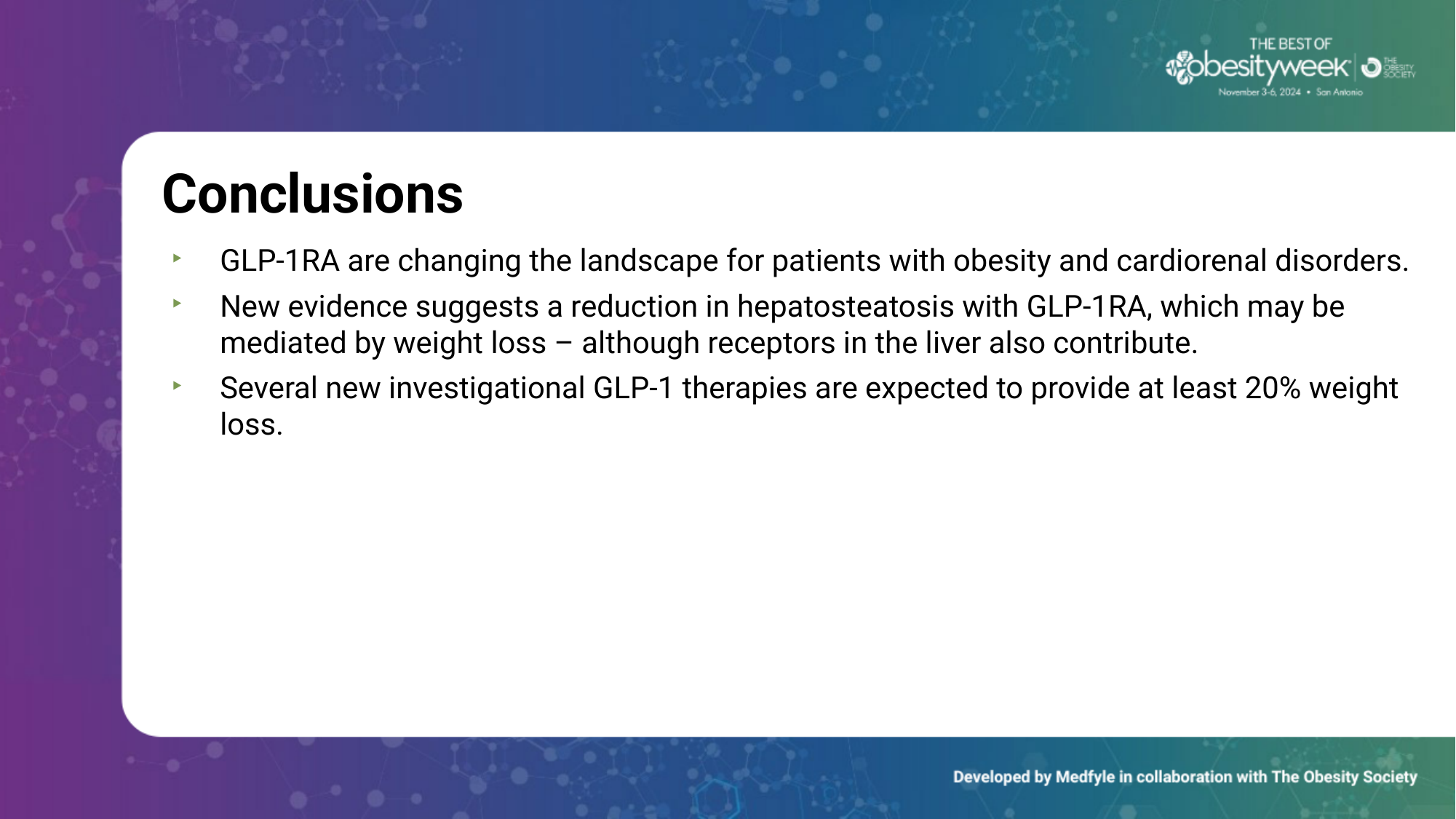

# Conclusions
GLP-1RA are changing the landscape for patients with obesity and cardiorenal disorders.
New evidence suggests a reduction in hepatosteatosis with GLP-1RA, which may be mediated by weight loss – although receptors in the liver also contribute.
Several new investigational GLP-1 therapies are expected to provide at least 20% weight loss.